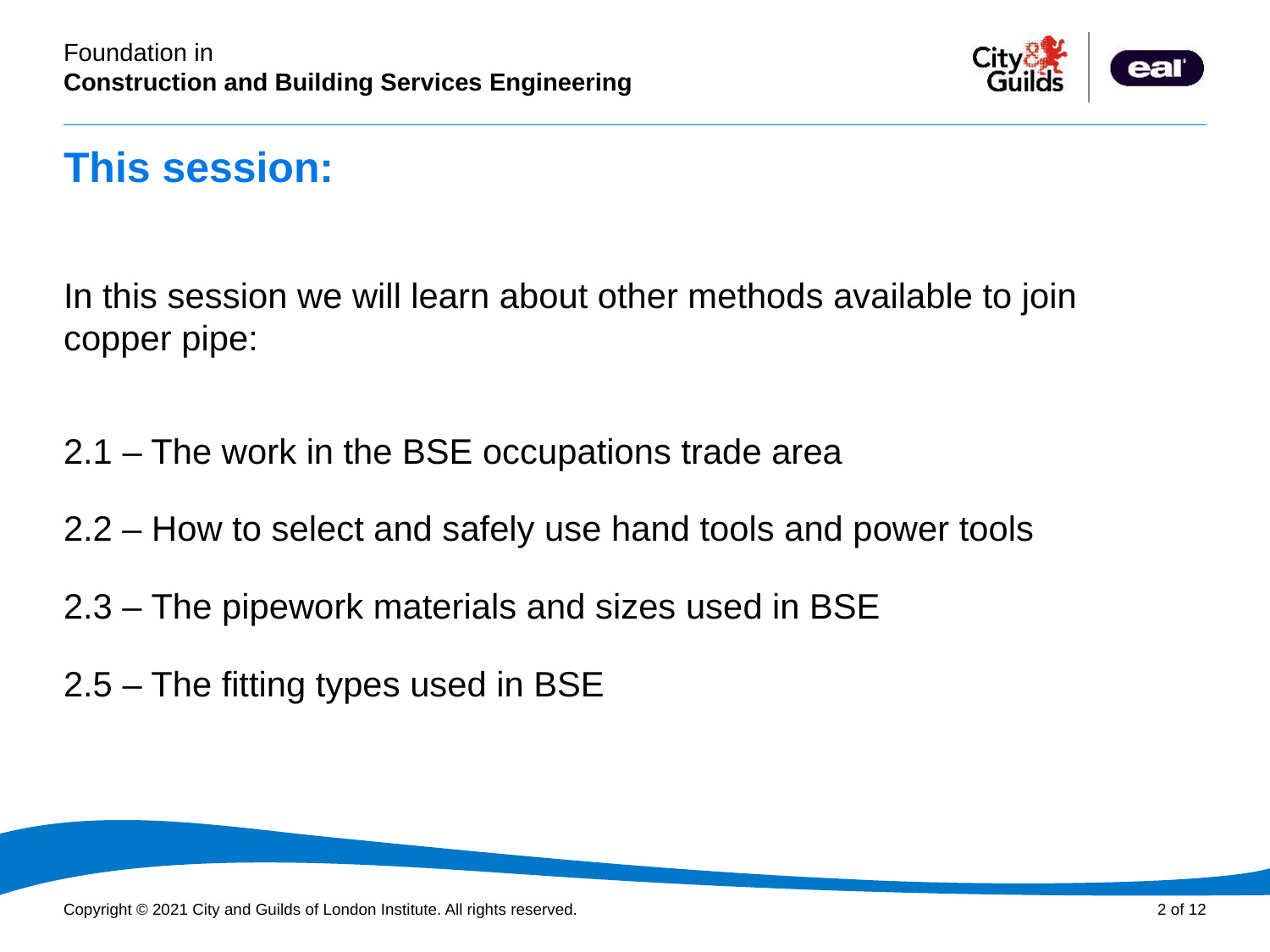

# This session:

In this session we will learn about other methods available to join
copper pipe:

2.1 – The work in the BSE occupations trade area
2.2 – How to select and safely use hand tools and power tools
2.3 – The pipework materials and sizes used in BSE
2.5 – The fitting types used in BSE